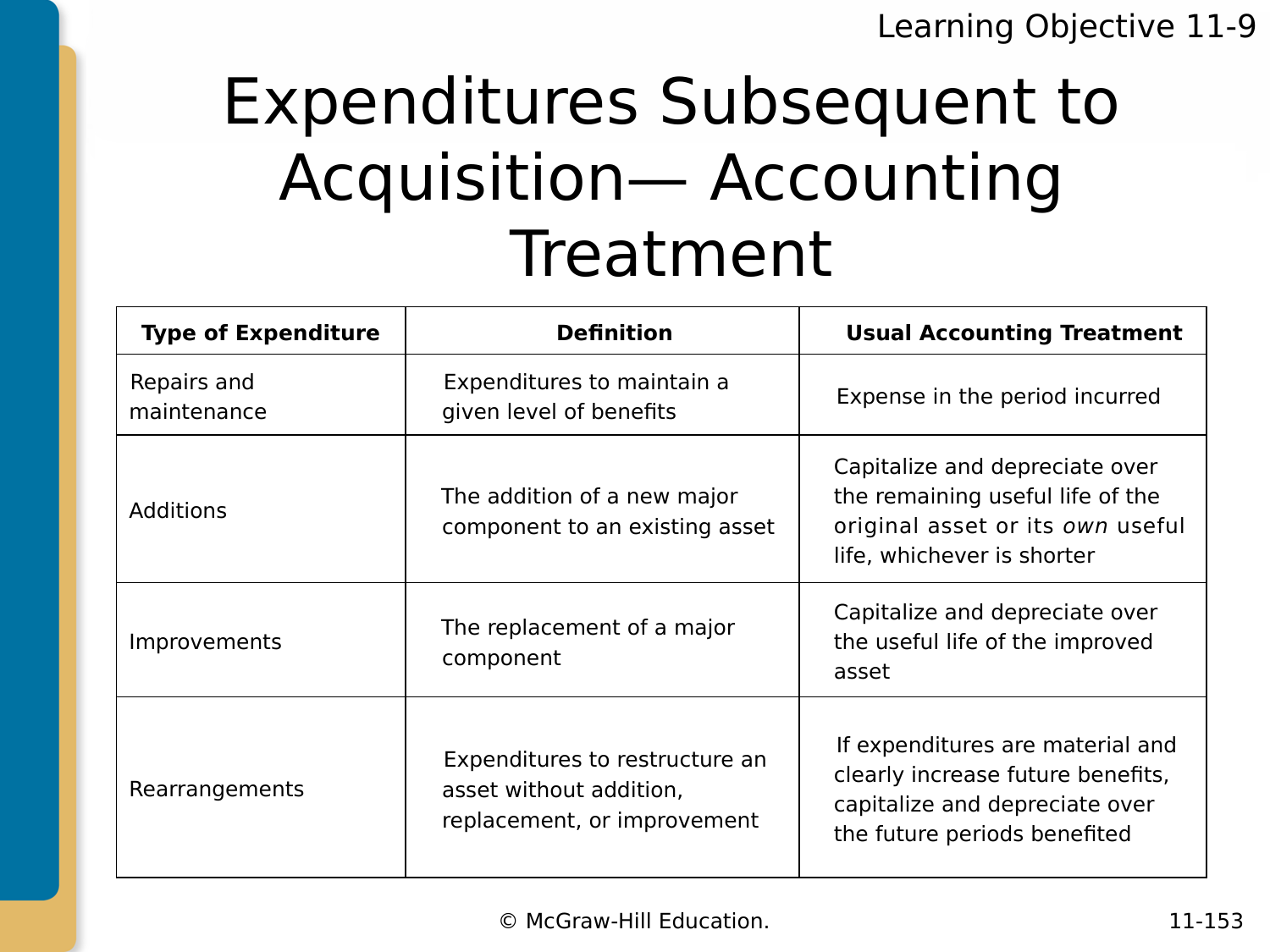

Learning Objective 11-9
# Expenditures Subsequent to Acquisition— Accounting Treatment
| Type of Expenditure | Definition | Usual Accounting Treatment |
| --- | --- | --- |
| Repairs and maintenance | Expenditures to maintain a given level of benefits | Expense in the period incurred |
| Additions | The addition of a new major component to an existing asset | Capitalize and depreciate over the remaining useful life of the original asset or its own useful life, whichever is shorter |
| Improvements | The replacement of a major component | Capitalize and depreciate over the useful life of the improved asset |
| Rearrangements | Expenditures to restructure an asset without addition, replacement, or improvement | If expenditures are material and clearly increase future benefits, capitalize and depreciate over the future periods benefited |